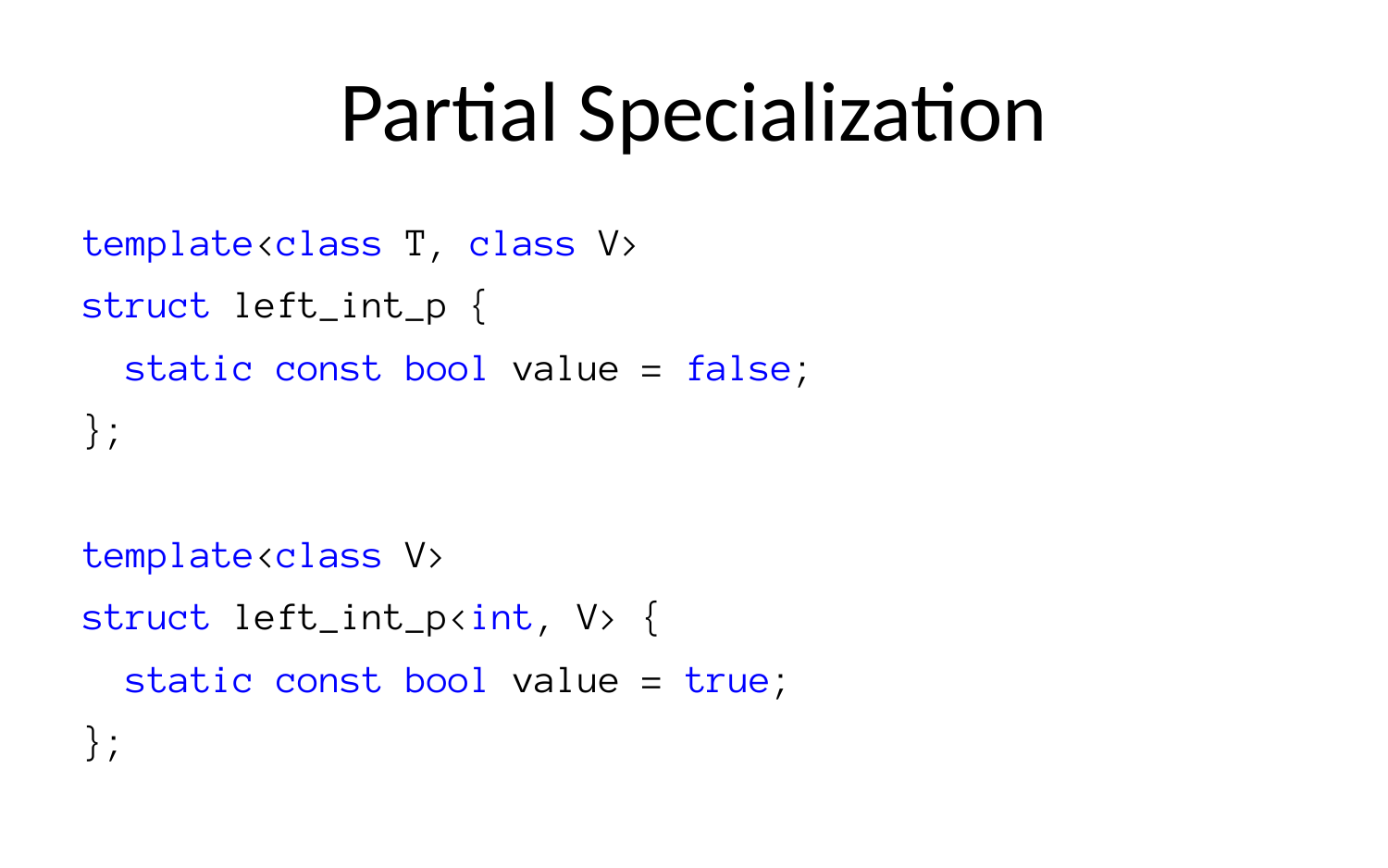

# Partial Specialization
template<class T, class V>
struct left_int_p {
  static const bool value = false;
};

template<class V>
struct left_int_p<int, V> {
  static const bool value = true;
};